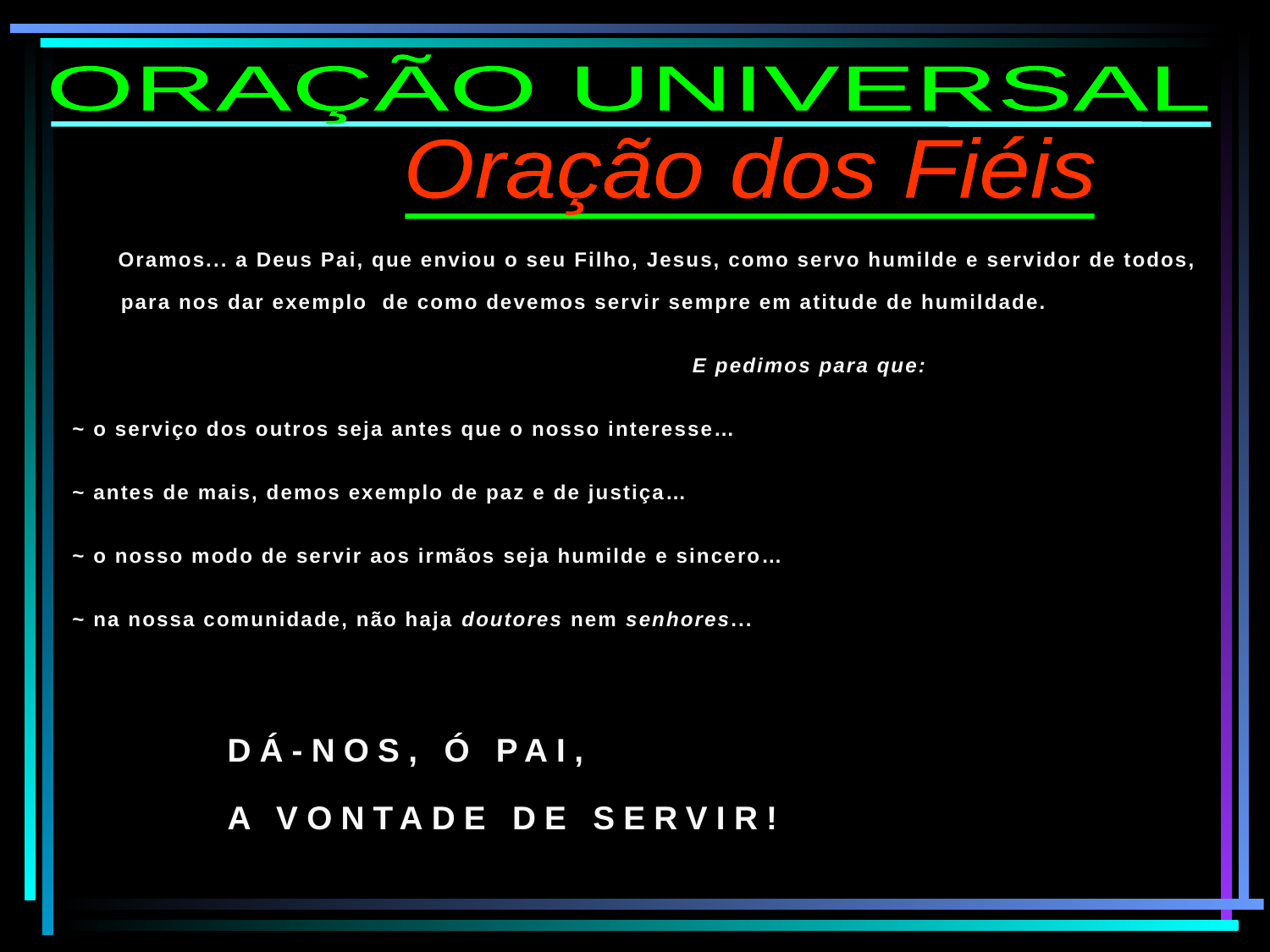

ORAÇÃO UNIVERSAL

Oração dos Fiéis

Oramos... a Deus Pai, que enviou o seu Filho, Jesus, como servo humilde e servidor de todos, para nos dar exemplo  de como devemos servir sempre em atitude de humildade.
					E pedimos para que:
  ~ o serviço dos outros seja antes que o nosso interesse…
  ~ antes de mais, demos exemplo de paz e de justiça…
  ~ o nosso modo de servir aos irmãos seja humilde e sincero…
  ~ na nossa comunidade, não haja doutores nem senhores...
DÁ-NOS, Ó PAI,
A VONTADE DE SERVIR!